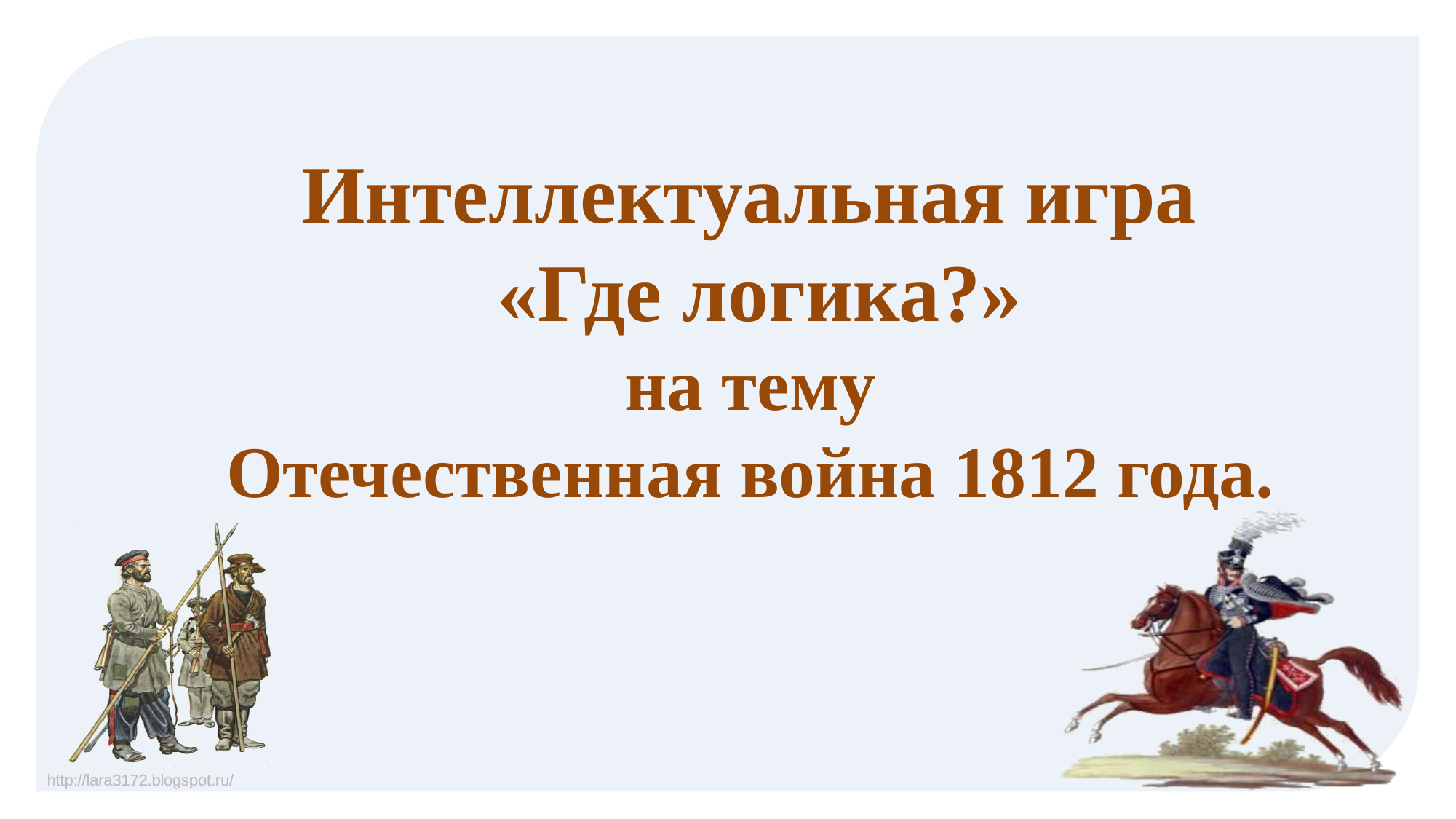

Интеллектуальная игра
«Где логика?»
на тему
Отечественная война 1812 года.